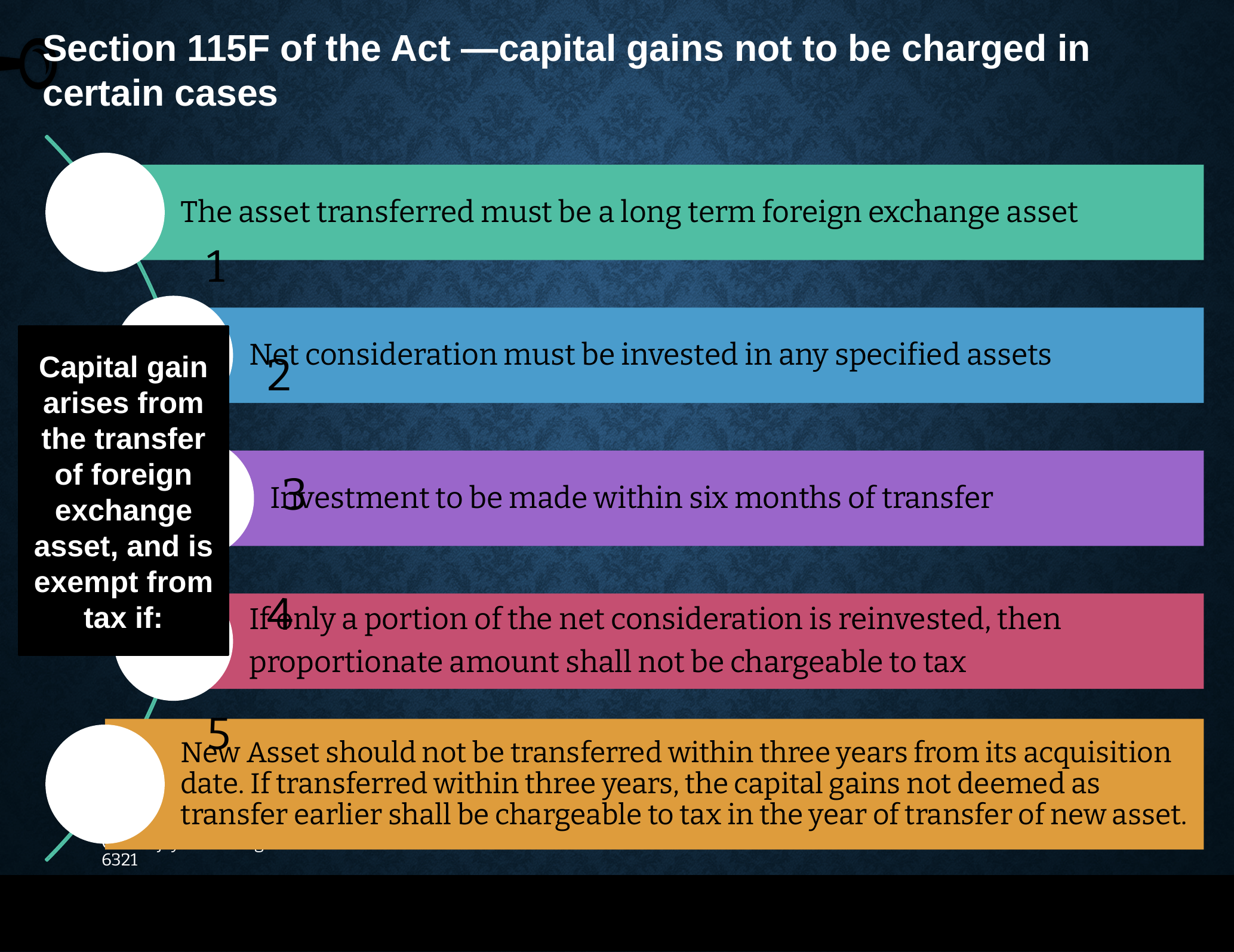

Section 115F of the Act —capital gains not to be charged in certain cases
The asset transferred must be a long term foreign exchange asset
Net consideration must be invested in any specified assets
Investment to be made within six months of transfer
If only a portion of the net consideration is reinvested, then
proportionate amount shall not be chargeable to tax
New Asset should not be transferred within three years from its acquisition date. If transferred within three years, the capital gains not deemed as transfer earlier shall be chargeable to tax in the year of transfer of new asset.
1
Capital gain arises from the transfer of foreign exchange asset, and is exempt from tax if:
2
3
4
5
CA Sanjay Kumar Agrawal                                                                                                 Mobile: 9810116321
45